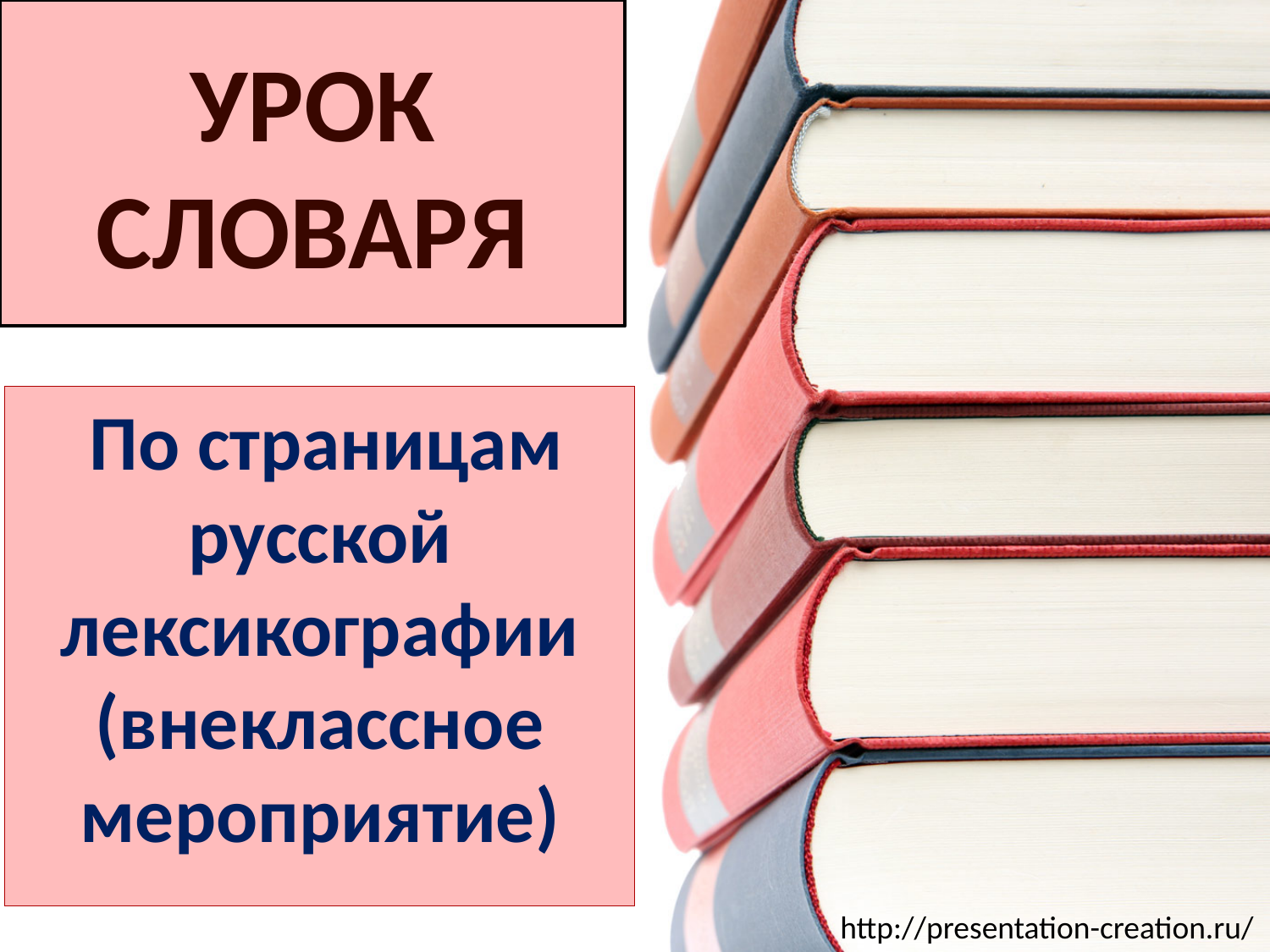

# УРОК СЛОВАРЯ
 По страницам русской лексикографии (внеклассное мероприятие)